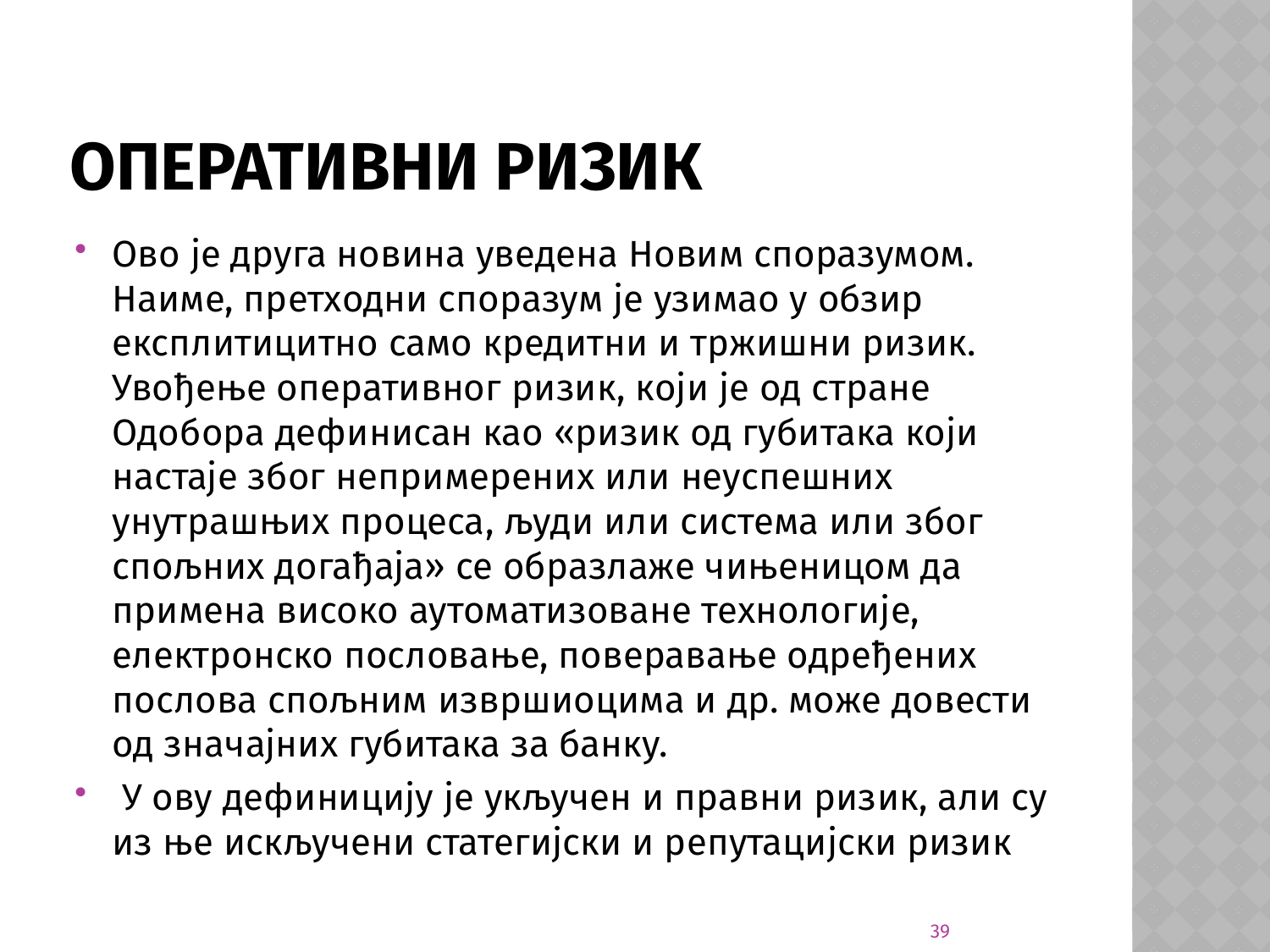

# Оперативни ризик
Ово је друга новина уведена Новим споразумом. Наиме, претходни споразум је узимао у обзир експлитицитно само кредитни и тржишни ризик. Увођење оперативног ризик, који је од стране Одобора дефинисан као «ризик од губитака који настаје због непримерених или неуспешних унутрашњих процеса, људи или система или због спољних догађаја» се образлаже чињеницом да примена високо аутоматизоване технологије, електронско пословање, поверавање одређених послова спољним извршиоцима и др. може довести од значајних губитака за банку.
 У ову дефиницију је укључен и правни ризик, али су из ње искључени статегијски и репутацијски ризик

39